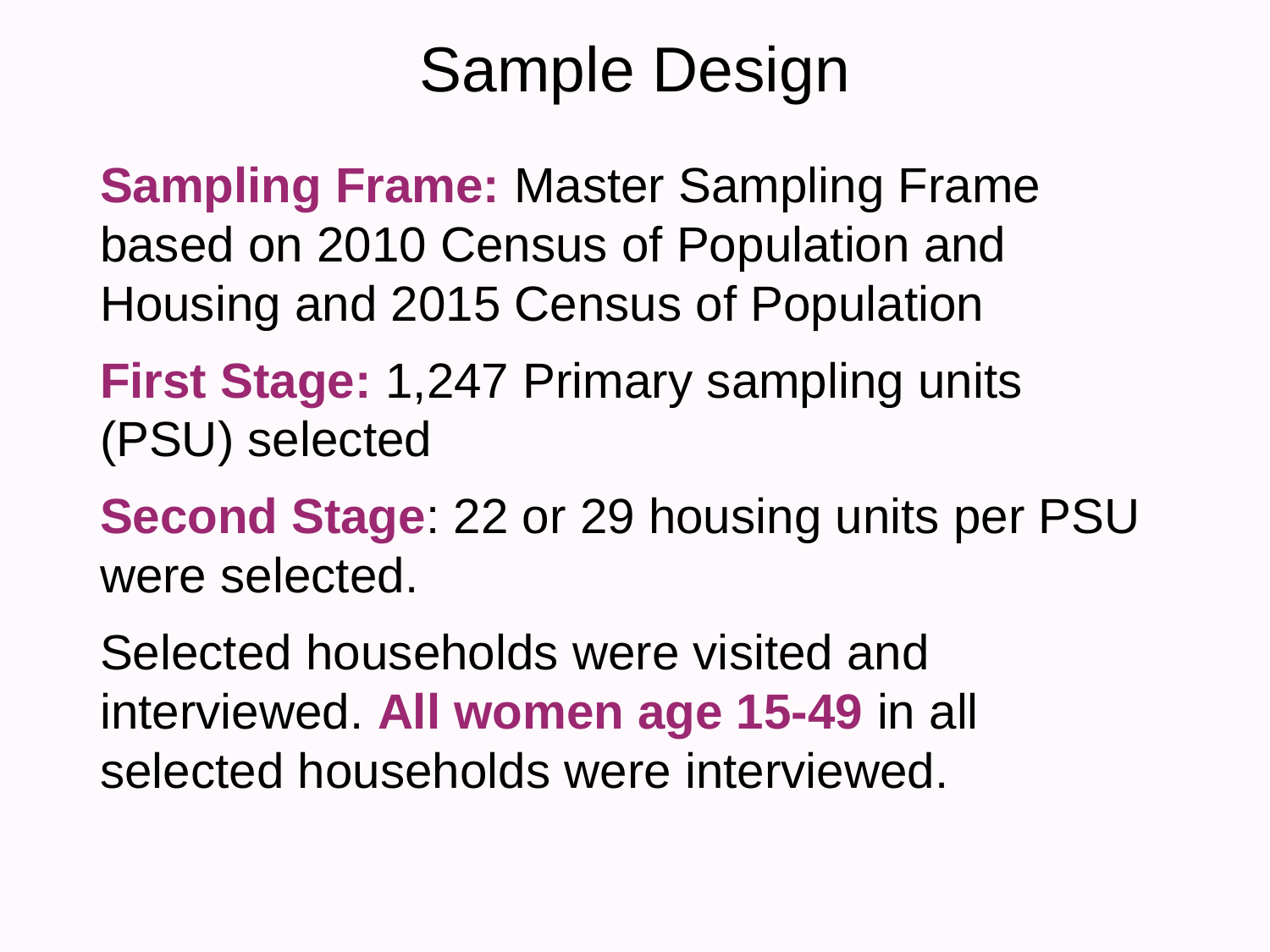

# Sample Design
Sampling Frame: Master Sampling Frame based on 2010 Census of Population and Housing and 2015 Census of Population
First Stage: 1,247 Primary sampling units (PSU) selected
Second Stage: 22 or 29 housing units per PSU were selected.
Selected households were visited and interviewed. All women age 15-49 in all selected households were interviewed.